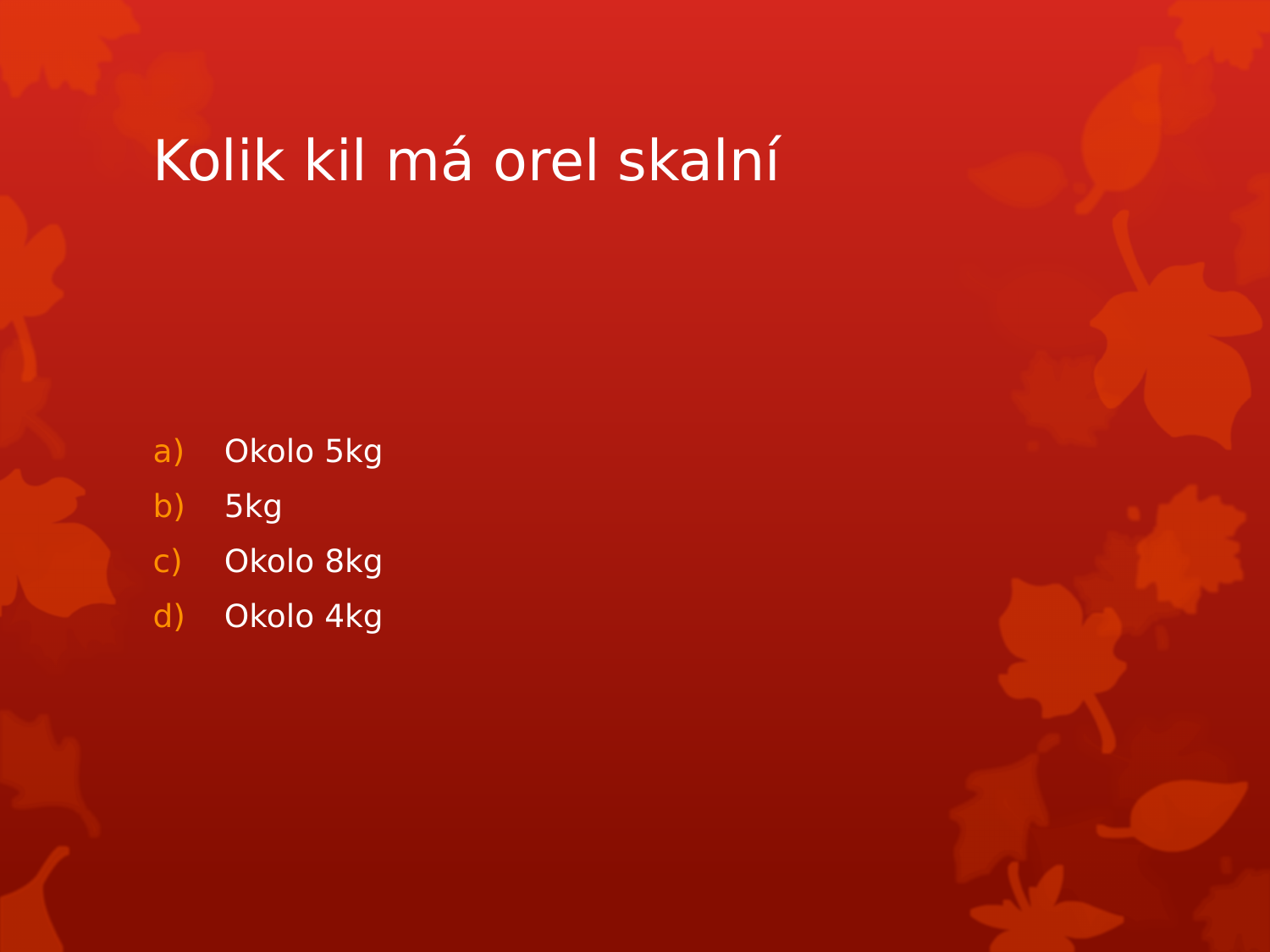

# Kolik kil má orel skalní
Okolo 5kg
5kg
Okolo 8kg
Okolo 4kg